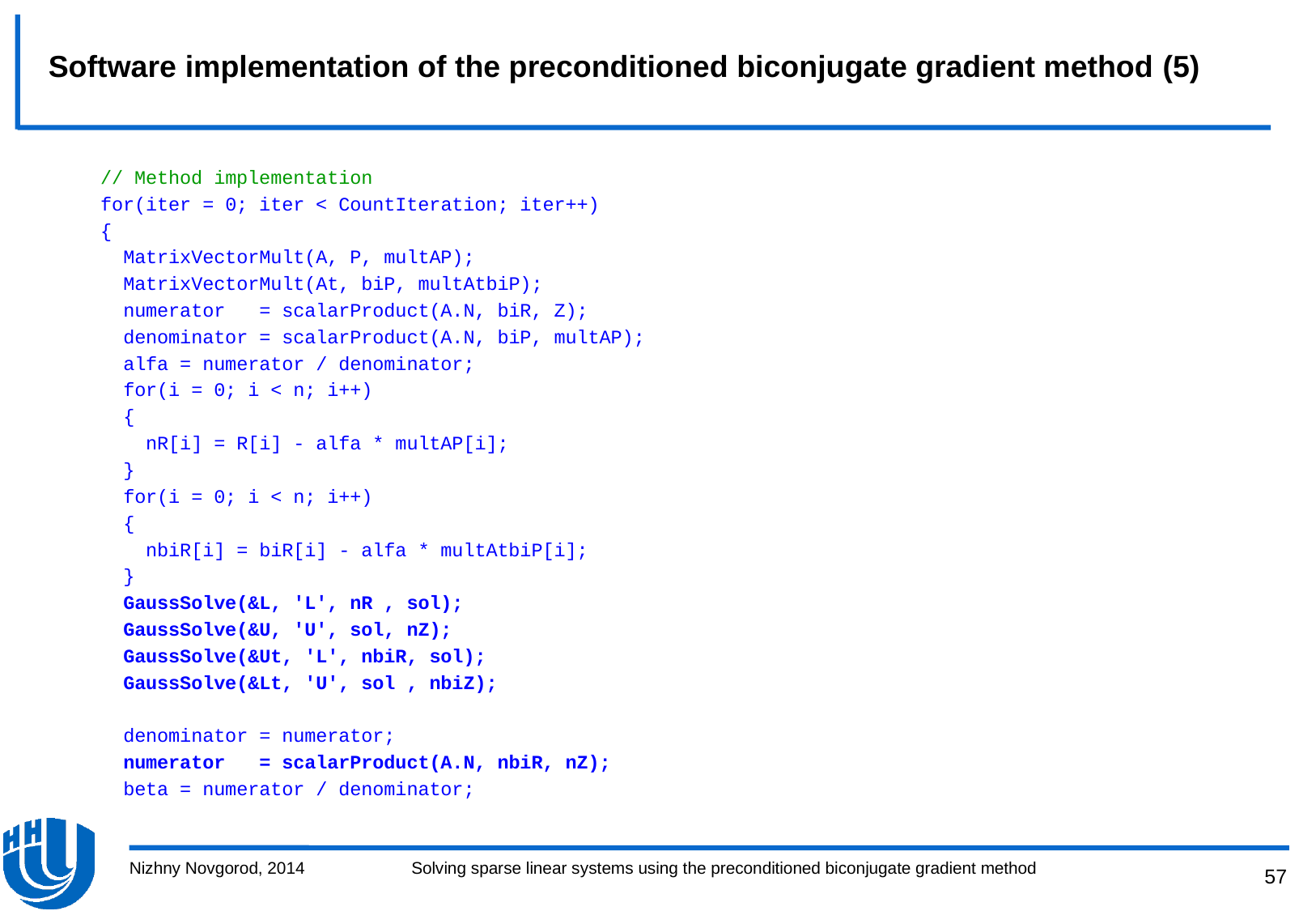

# Software implementation of the preconditioned biconjugate gradient method (5)
  // Method implementation
  for(iter = 0; iter < CountIteration; iter++)
  {
    MatrixVectorMult(A, P, multAP);
    MatrixVectorMult(At, biP, multAtbiP);
    numerator   = scalarProduct(A.N, biR, Z);
    denominator = scalarProduct(A.N, biP, multAP);
    alfa = numerator / denominator;
    for(i = 0; i < n; i++)
    {
      nR[i] = R[i] - alfa * multAP[i];
    }
    for(i = 0; i < n; i++)
    {
      nbiR[i] = biR[i] - alfa * multAtbiP[i];
    }
    GaussSolve(&L, 'L', nR , sol);
    GaussSolve(&U, 'U', sol, nZ);
    GaussSolve(&Ut, 'L', nbiR, sol);
    GaussSolve(&Lt, 'U', sol , nbiZ);

    denominator = numerator;
    numerator   = scalarProduct(A.N, nbiR, nZ);
    beta = numerator / denominator;
Nizhny Novgorod, 2014
Solving sparse linear systems using the preconditioned biconjugate gradient method